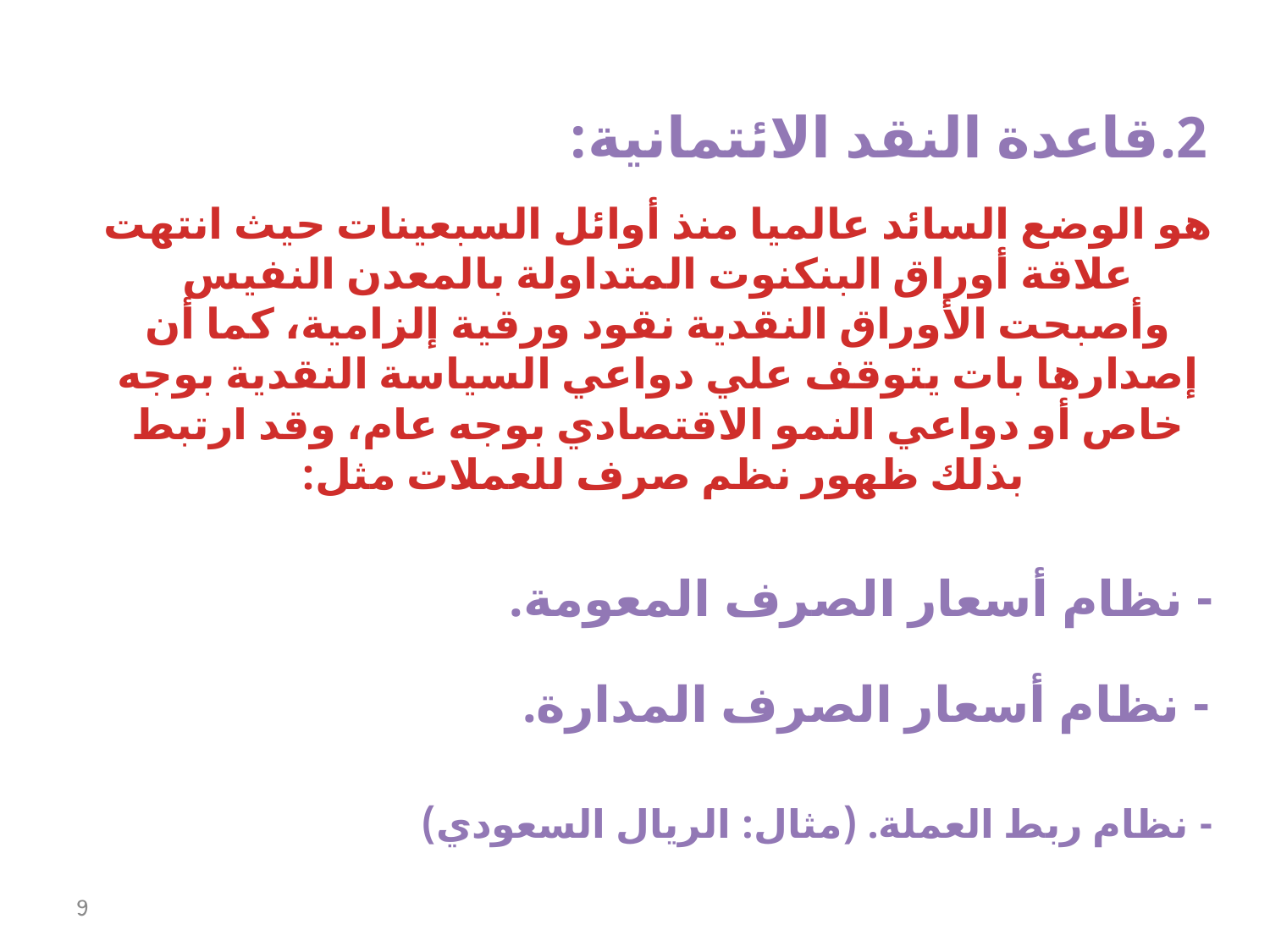

2.	قاعدة النقد الائتمانية	:
هو الوضع السائد عالميا منذ أوائل السبعينات حيث انتهت علاقة أوراق البنكنوت المتداولة بالمعدن النفيس وأصبحت الأوراق النقدية نقود ورقية إلزامية، كما أن إصدارها بات يتوقف علي دواعي السياسة النقدية بوجه خاص أو دواعي النمو الاقتصادي بوجه عام، وقد ارتبط بذلك ظهور نظم صرف للعملات مثل:

- نظام أسعار الصرف المعومة.

- نظام أسعار الصرف المدارة.
- نظام ربط العملة. (مثال: الريال السعودي)

9